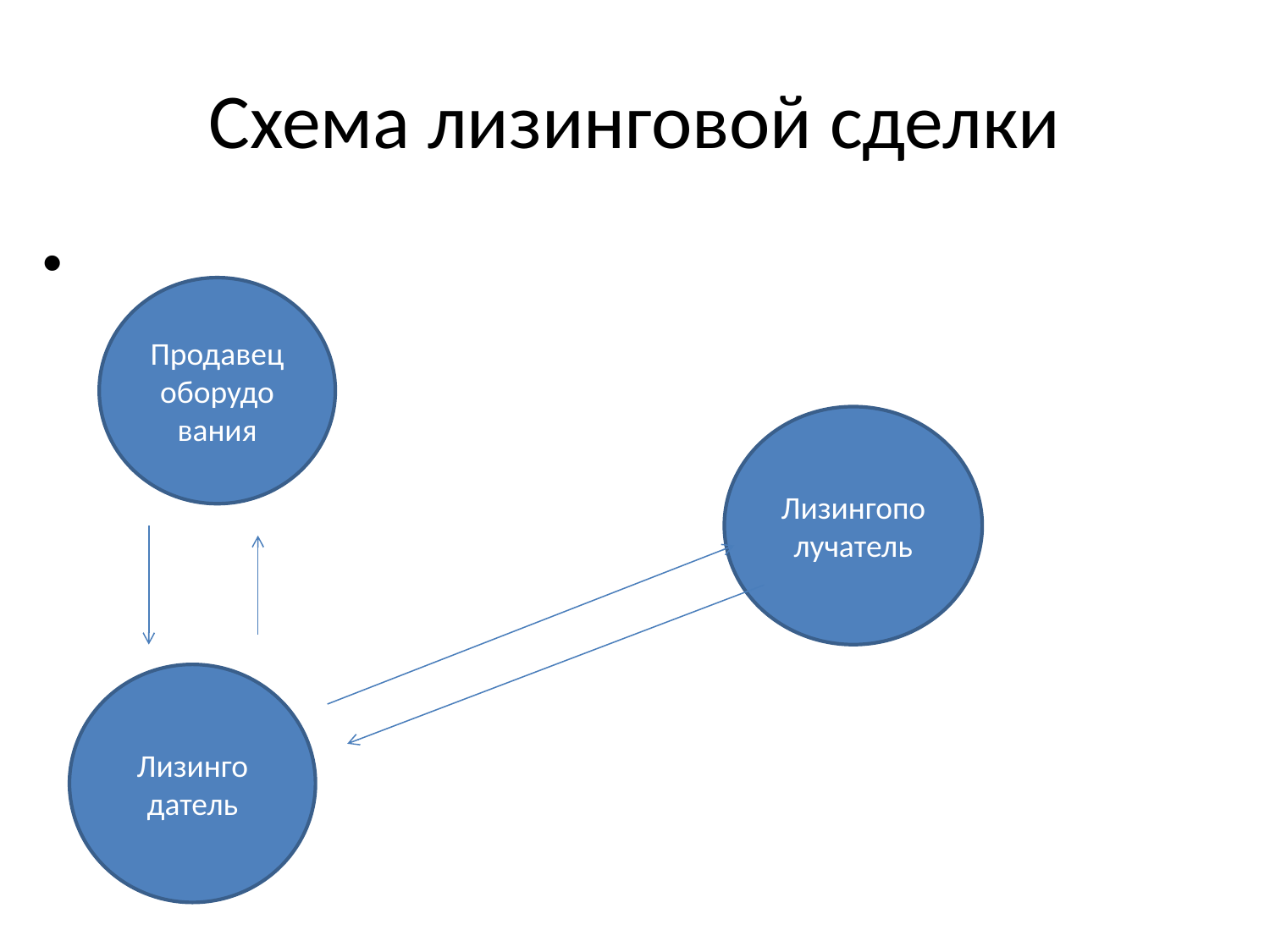

# Схема лизинговой сделки

Продавец оборудо
вания
Лизингополучатель
Лизинго
датель